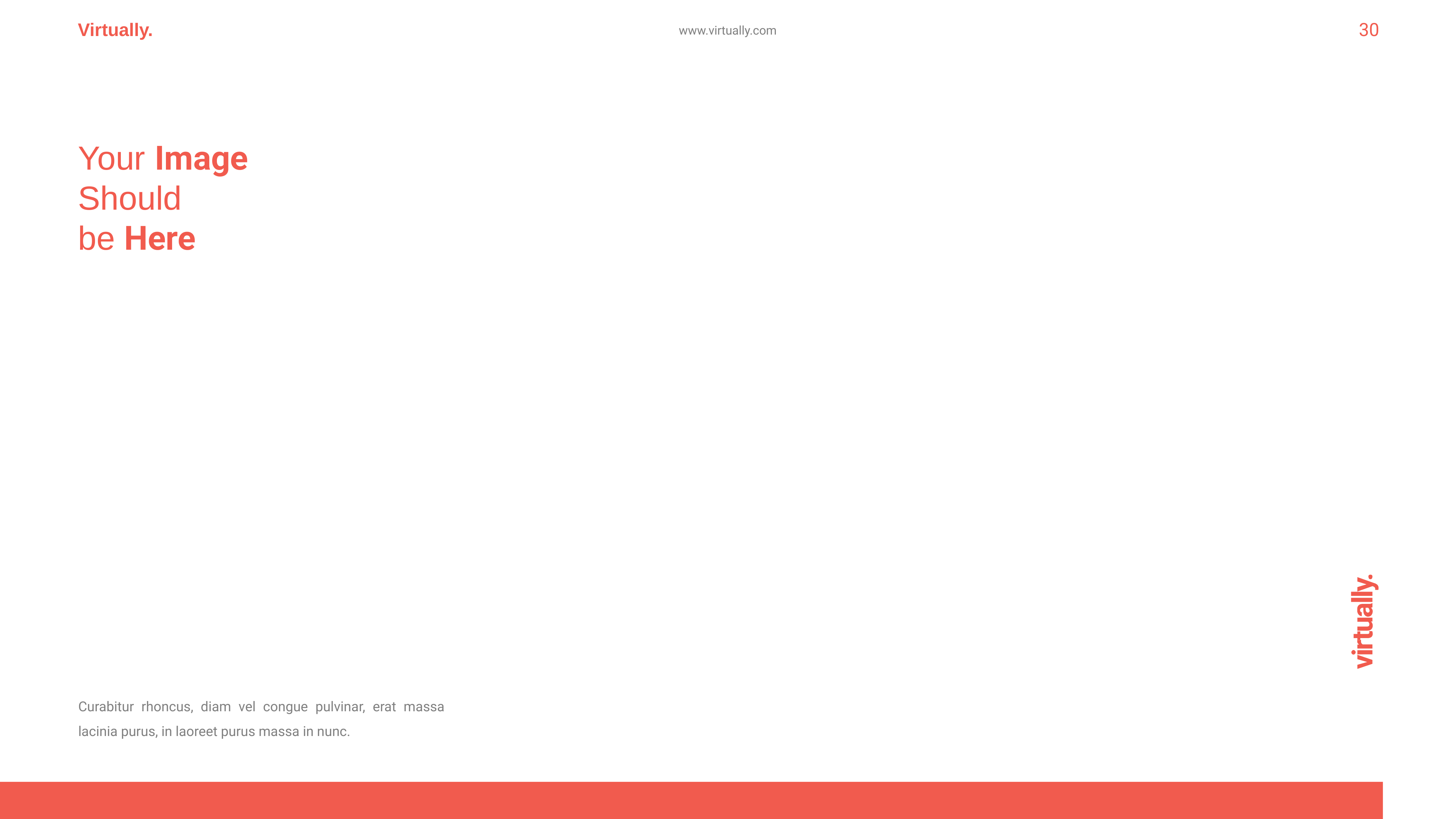

Virtually.
30
www.virtually.com
Your Image
Should
be Here

Curabitur rhoncus, diam vel congue pulvinar, erat massa lacinia purus, in laoreet purus massa in nunc.